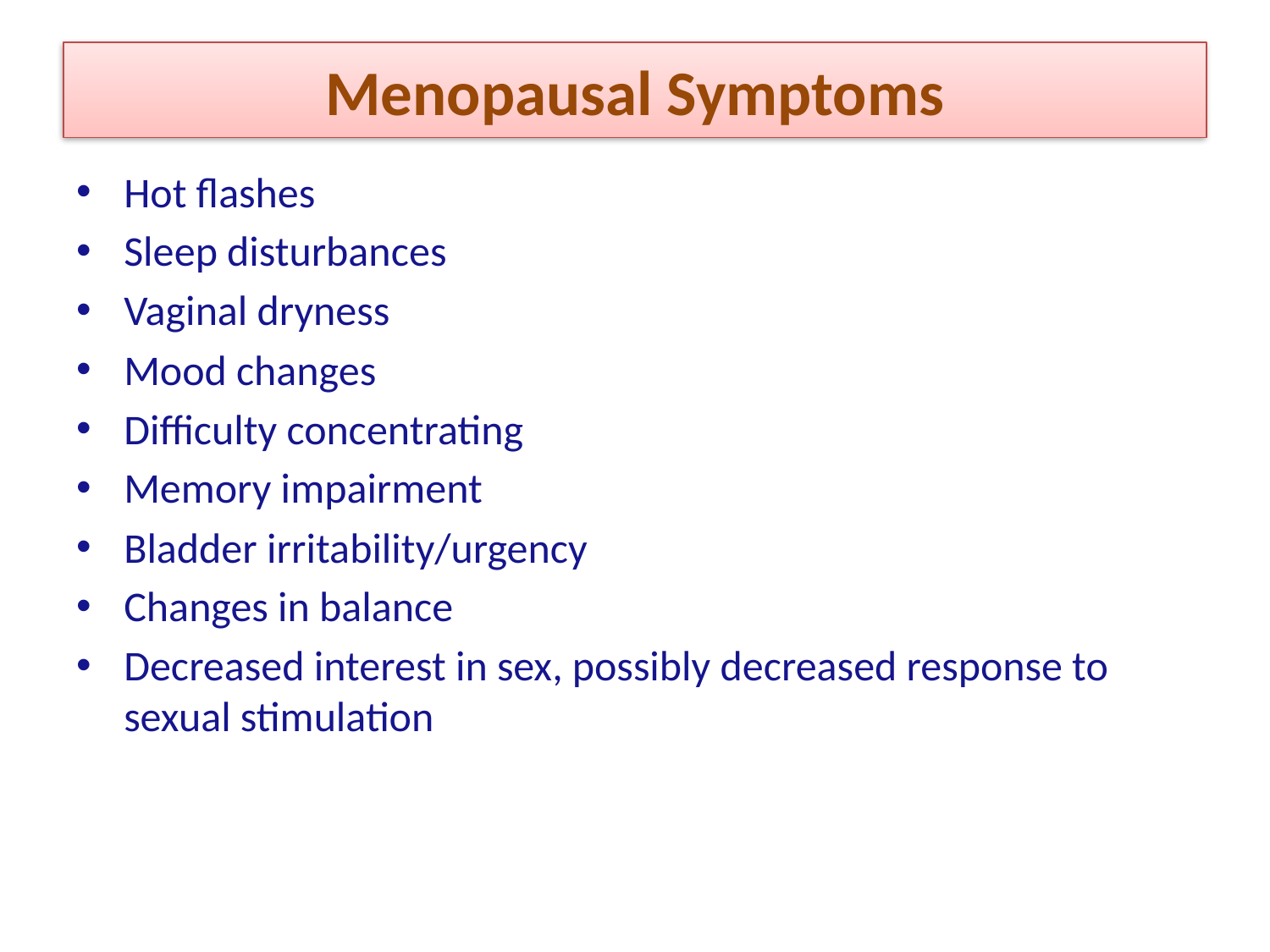

Menopausal Symptoms
Hot flashes
Sleep disturbances
Vaginal dryness
Mood changes
Difficulty concentrating
Memory impairment
Bladder irritability/urgency
Changes in balance
Decreased interest in sex, possibly decreased response to sexual stimulation